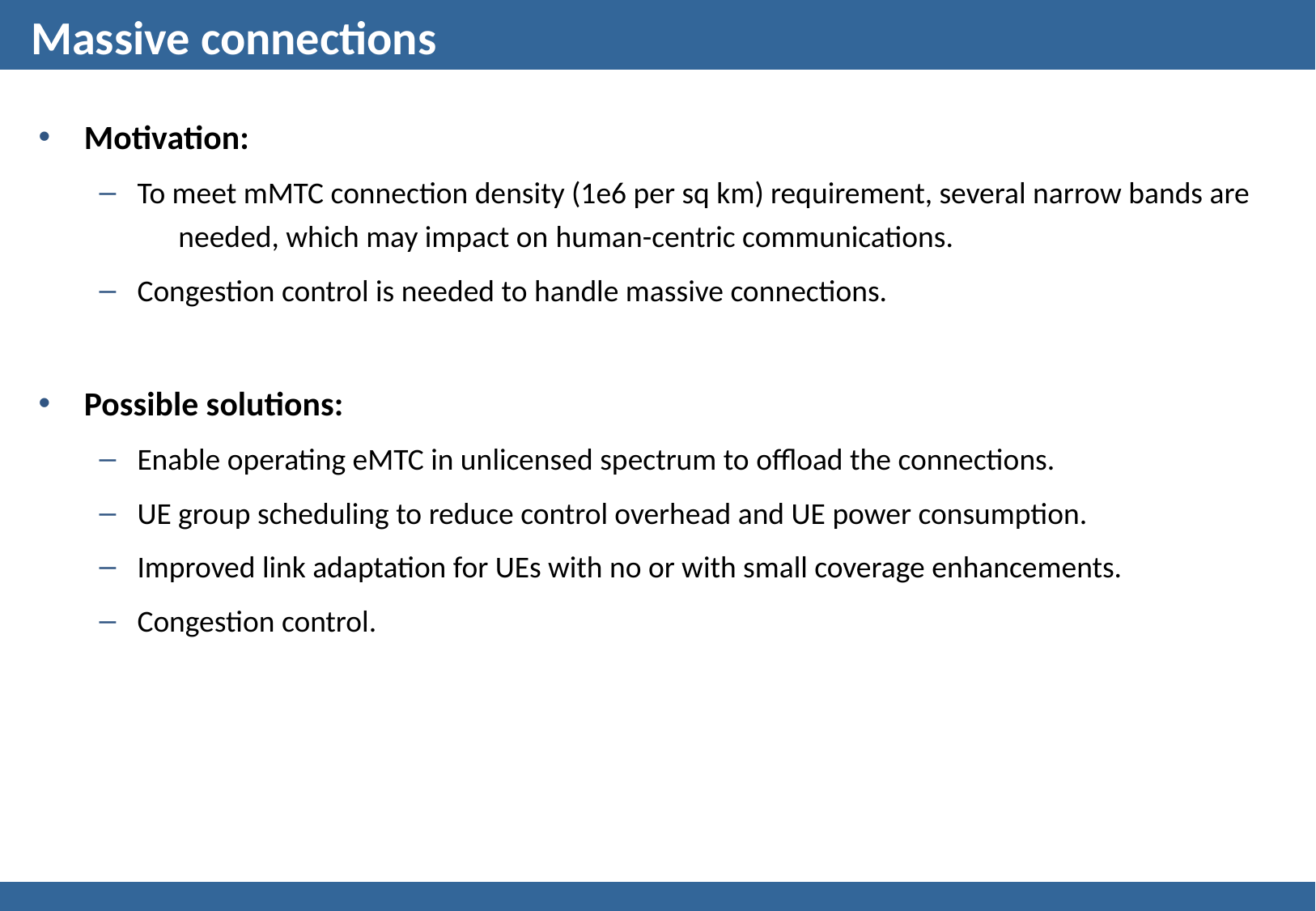

# Massive connections
Motivation:
To meet mMTC connection density (1e6 per sq km) requirement, several narrow bands are            needed, which may impact on human-centric communications.
Congestion control is needed to handle massive connections.

Possible solutions:
Enable operating eMTC in unlicensed spectrum to offload the connections.
UE group scheduling to reduce control overhead and UE power consumption.
Improved link adaptation for UEs with no or with small coverage enhancements.
Congestion control.